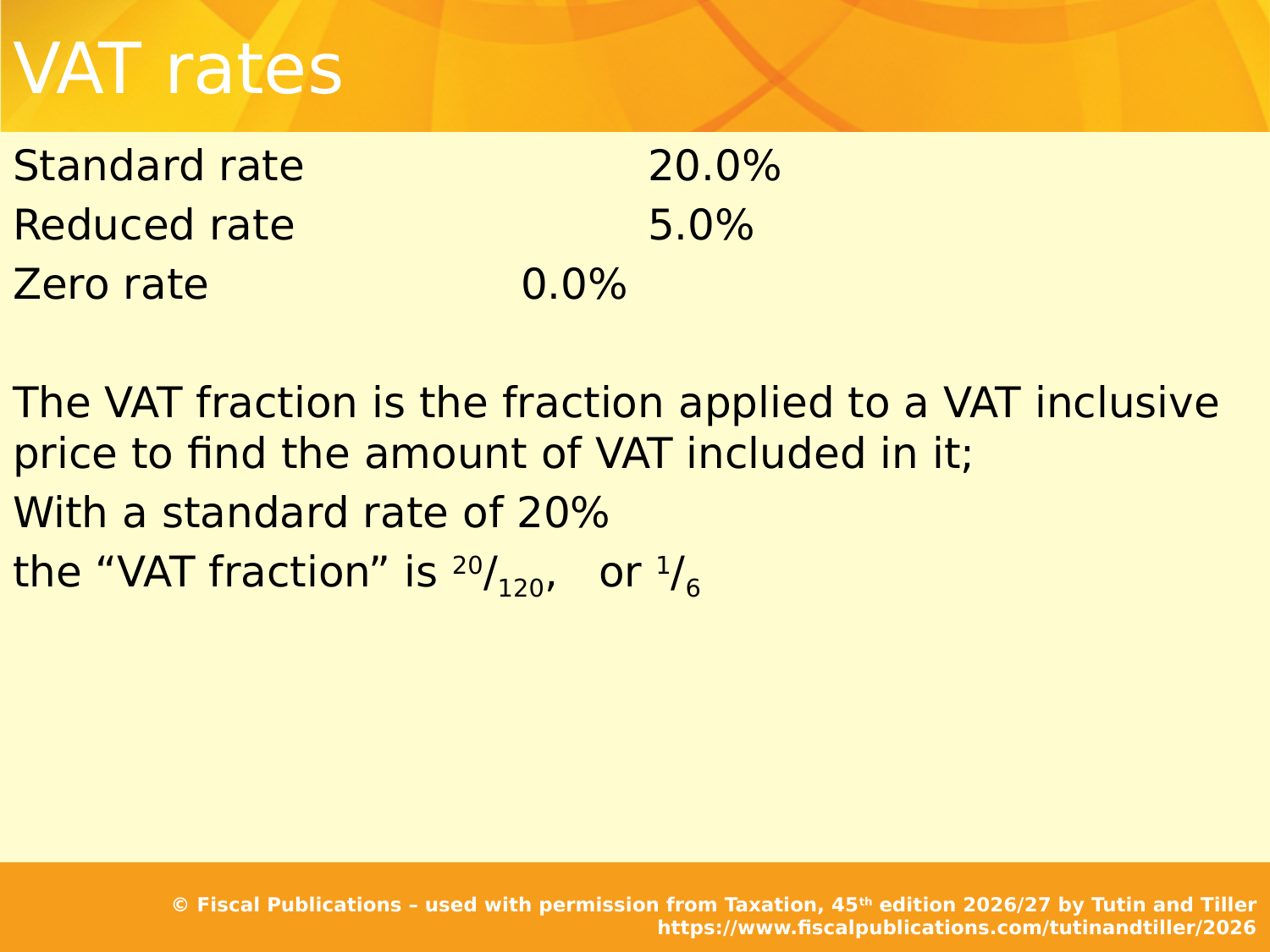

# VAT rates
Standard rate 			20.0%
Reduced rate	 		5.0%
Zero rate	 		0.0%

The VAT fraction is the fraction applied to a VAT inclusive price to find the amount of VAT included in it;
With a standard rate of 20%
the “VAT fraction” is 20/120,   or 1/6